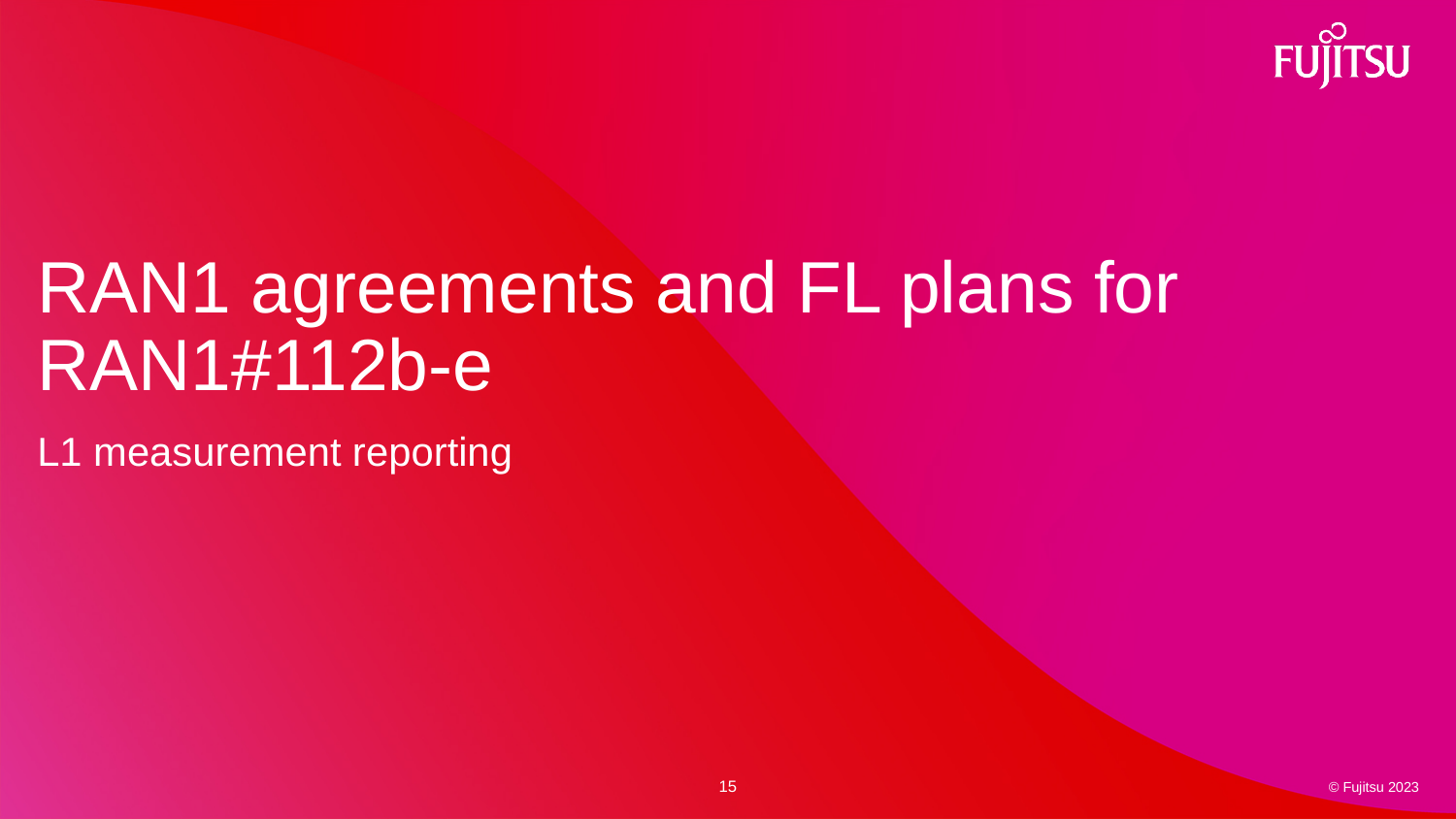

# RAN1 agreements and FL plans for RAN1#112b-e
L1 measurement reporting
15
© Fujitsu 2023